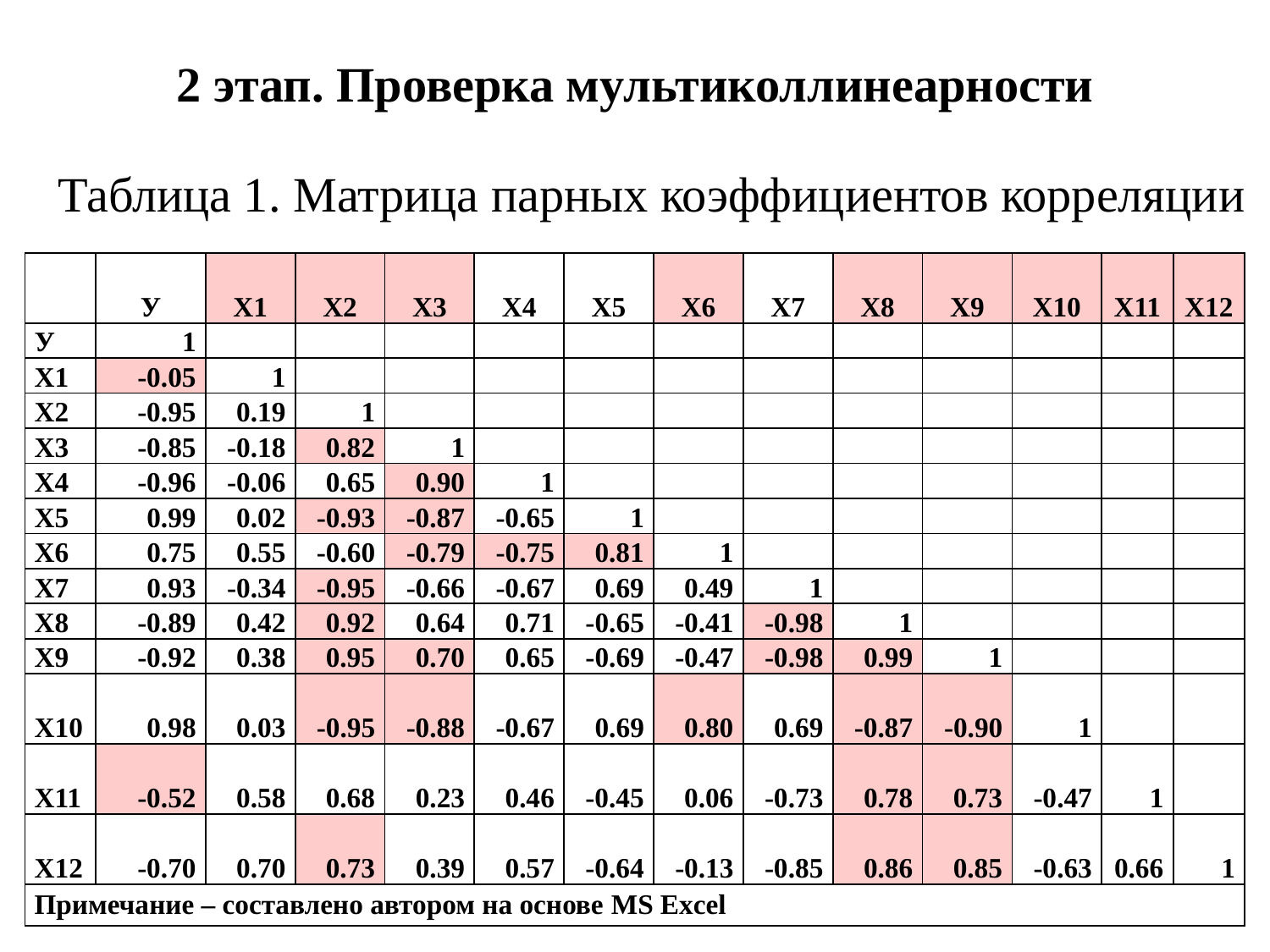

# 2 этап. Проверка мультиколлинеарности
Таблица 1. Матрица парных коэффициентов корреляции
|  | У | Х1 | Х2 | Х3 | Х4 | Х5 | Х6 | Х7 | Х8 | Х9 | Х10 | Х11 | Х12 |
| --- | --- | --- | --- | --- | --- | --- | --- | --- | --- | --- | --- | --- | --- |
| У | 1 |  |  |  |  |  |  |  |  |  |  |  |  |
| Х1 | -0.05 | 1 |  |  |  |  |  |  |  |  |  |  |  |
| Х2 | -0.95 | 0.19 | 1 |  |  |  |  |  |  |  |  |  |  |
| Х3 | -0.85 | -0.18 | 0.82 | 1 |  |  |  |  |  |  |  |  |  |
| Х4 | -0.96 | -0.06 | 0.65 | 0.90 | 1 |  |  |  |  |  |  |  |  |
| Х5 | 0.99 | 0.02 | -0.93 | -0.87 | -0.65 | 1 |  |  |  |  |  |  |  |
| Х6 | 0.75 | 0.55 | -0.60 | -0.79 | -0.75 | 0.81 | 1 |  |  |  |  |  |  |
| Х7 | 0.93 | -0.34 | -0.95 | -0.66 | -0.67 | 0.69 | 0.49 | 1 |  |  |  |  |  |
| Х8 | -0.89 | 0.42 | 0.92 | 0.64 | 0.71 | -0.65 | -0.41 | -0.98 | 1 |  |  |  |  |
| Х9 | -0.92 | 0.38 | 0.95 | 0.70 | 0.65 | -0.69 | -0.47 | -0.98 | 0.99 | 1 |  |  |  |
| Х10 | 0.98 | 0.03 | -0.95 | -0.88 | -0.67 | 0.69 | 0.80 | 0.69 | -0.87 | -0.90 | 1 |  |  |
| Х11 | -0.52 | 0.58 | 0.68 | 0.23 | 0.46 | -0.45 | 0.06 | -0.73 | 0.78 | 0.73 | -0.47 | 1 |  |
| Х12 | -0.70 | 0.70 | 0.73 | 0.39 | 0.57 | -0.64 | -0.13 | -0.85 | 0.86 | 0.85 | -0.63 | 0.66 | 1 |
| Примечание – составлено автором на основе MS Excel |  |  |  |  |  |  |  |  |  |  |  |  |  |